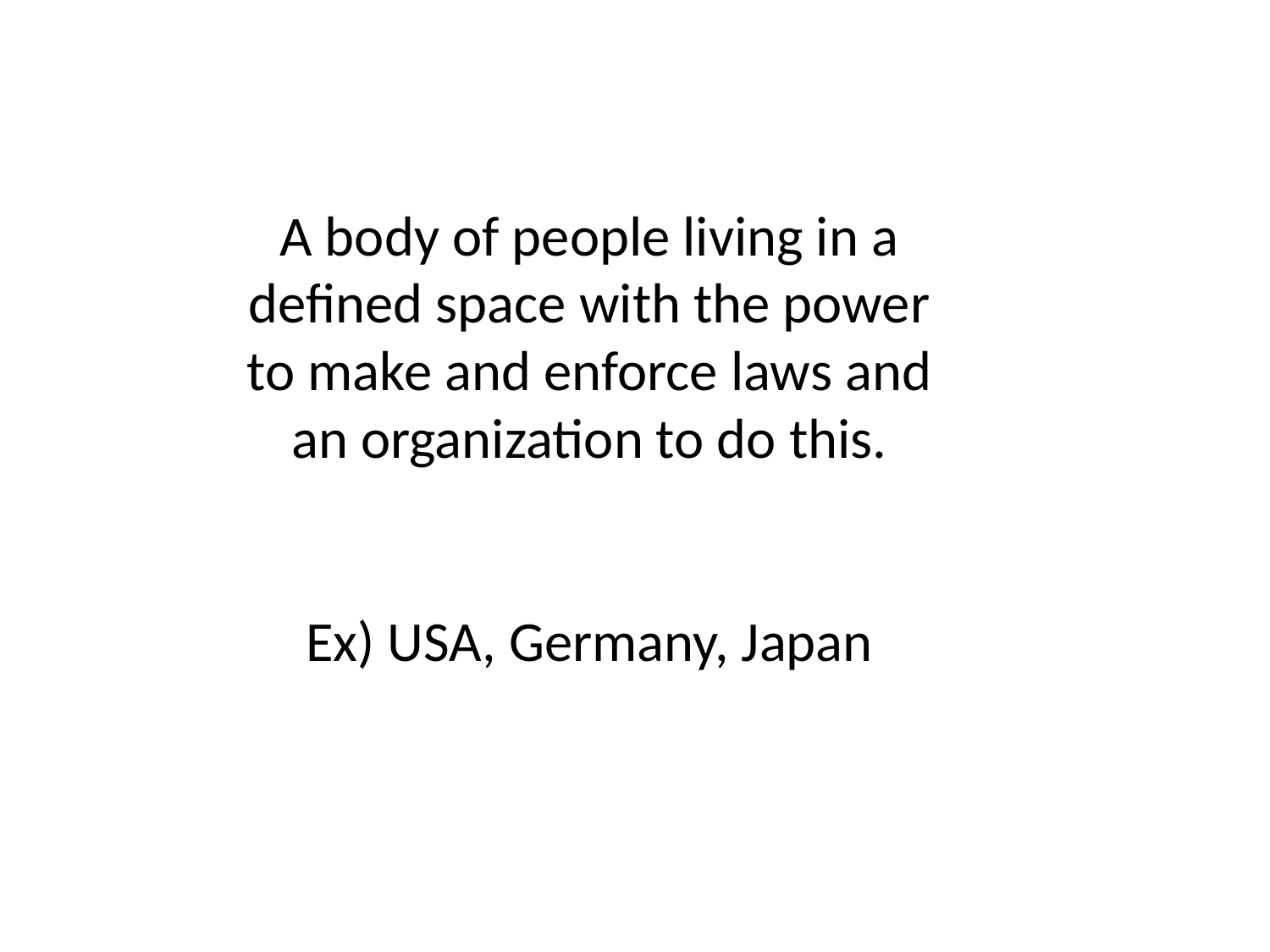

A body of people living in a defined space with the power to make and enforce laws and an organization to do this.

 Ex) USA, Germany, Japan